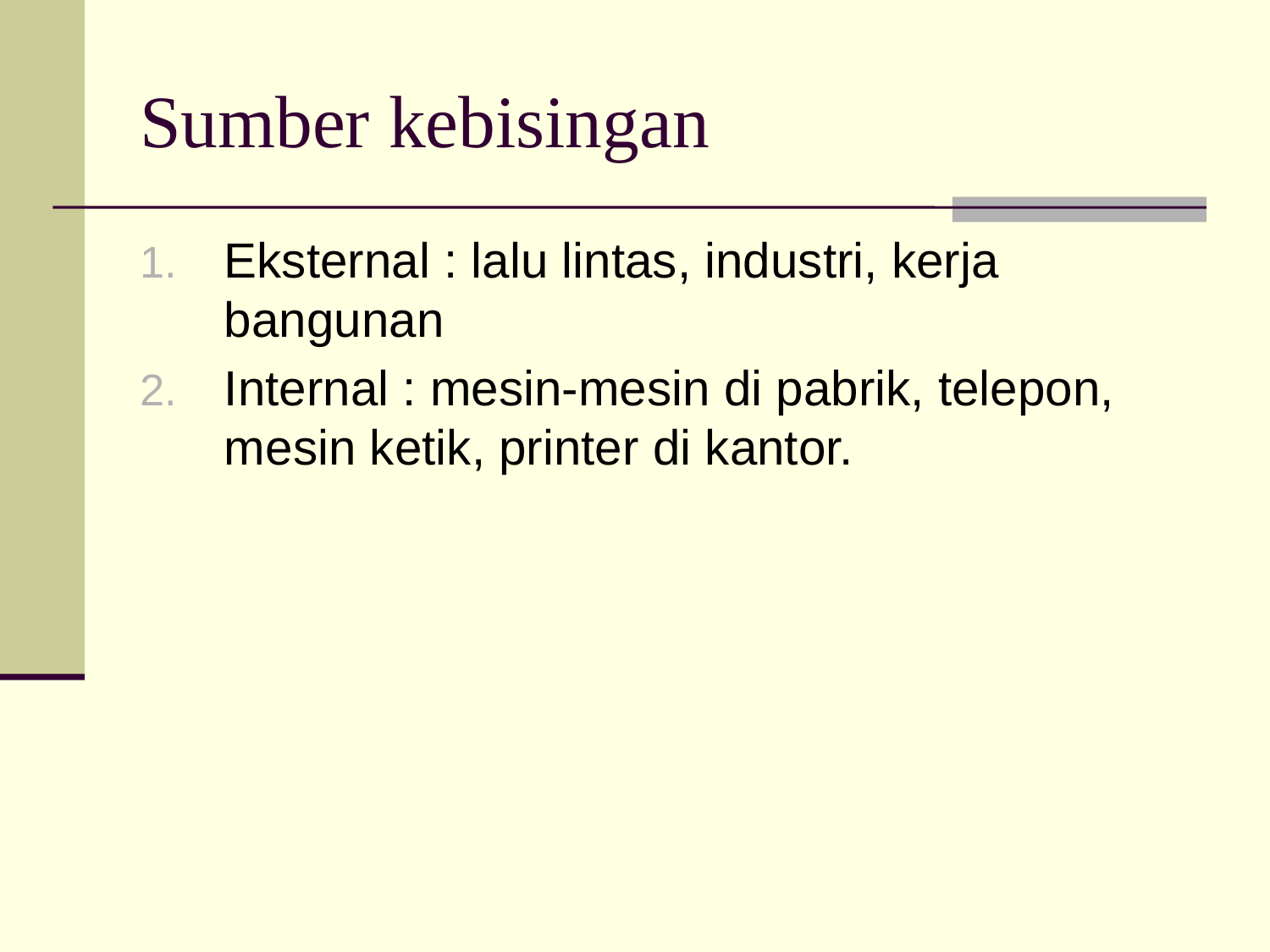

# Sumber kebisingan
Eksternal : lalu lintas, industri, kerja bangunan
Internal : mesin-mesin di pabrik, telepon, mesin ketik, printer di kantor.